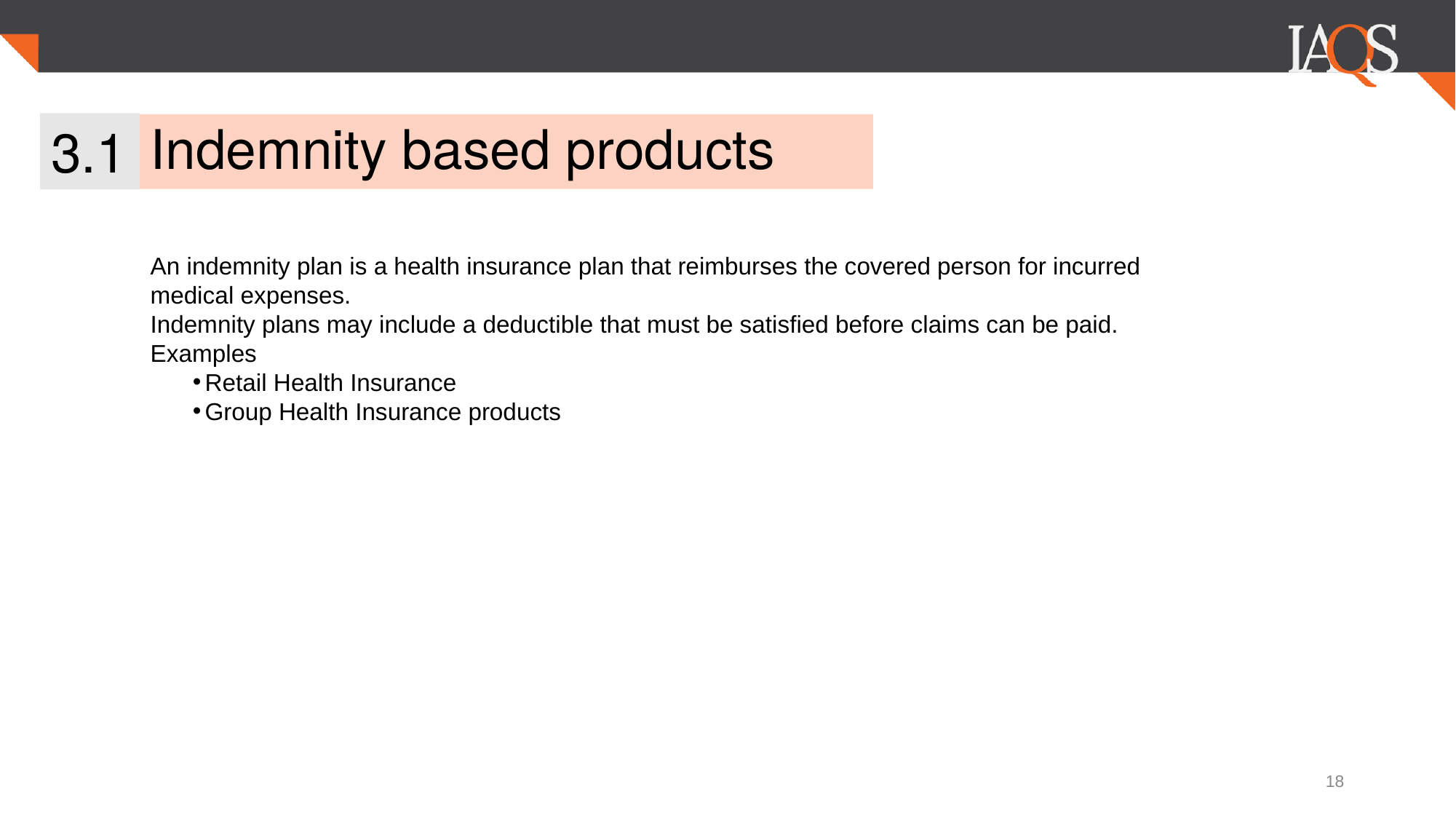

3.1
# Indemnity based products
An indemnity plan is a health insurance plan that reimburses the covered person for incurred medical expenses.
Indemnity plans may include a deductible that must be satisfied before claims can be paid.
Examples
Retail Health Insurance
Group Health Insurance products
18